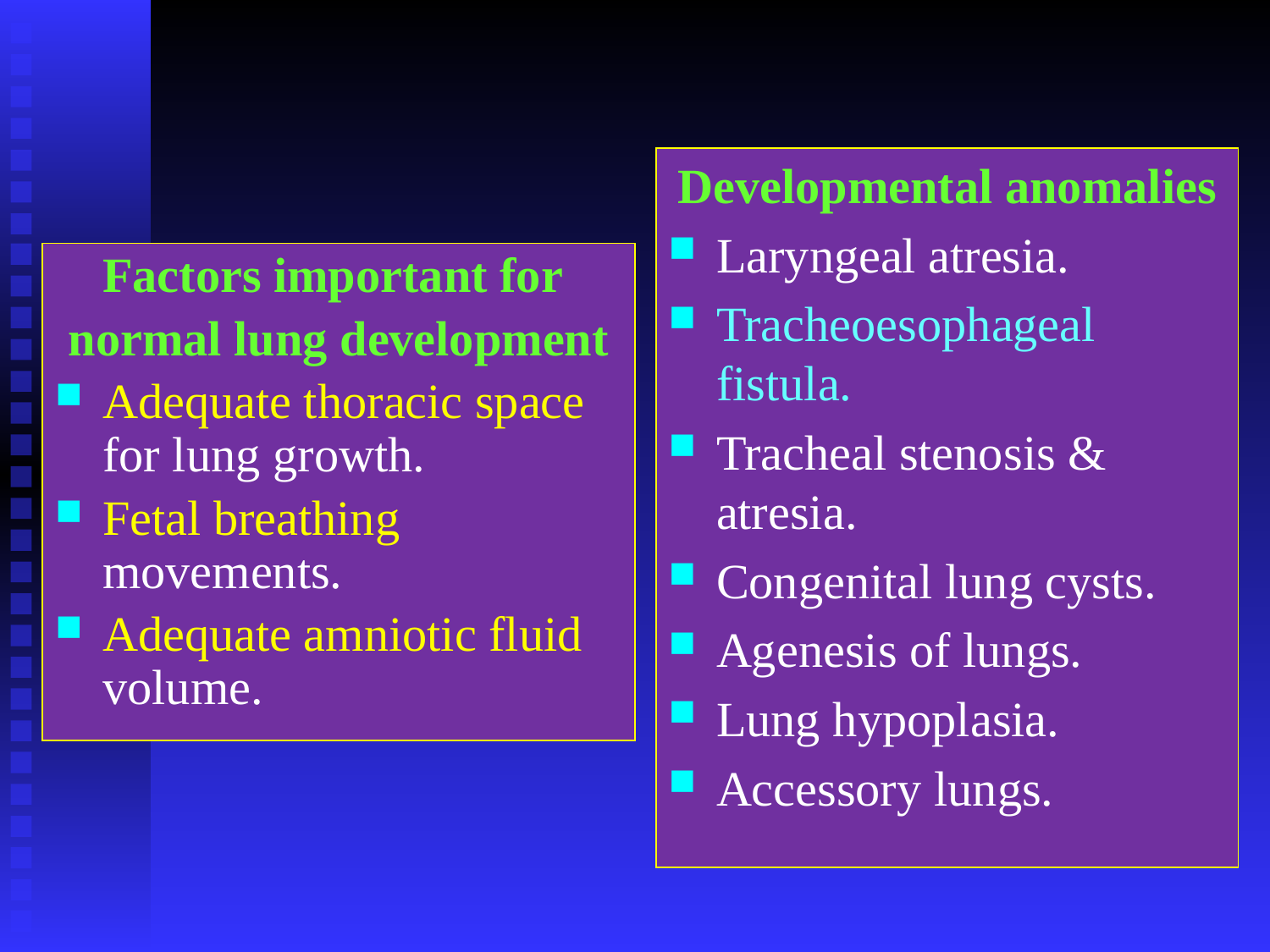

Developmental anomalies
Laryngeal atresia.
Tracheoesophageal fistula.
Tracheal stenosis & atresia.
Congenital lung cysts.
Agenesis of lungs.
Lung hypoplasia.
Accessory lungs.
Factors important for
normal lung development
Adequate thoracic space for lung growth.
Fetal breathing movements.
Adequate amniotic fluid volume.